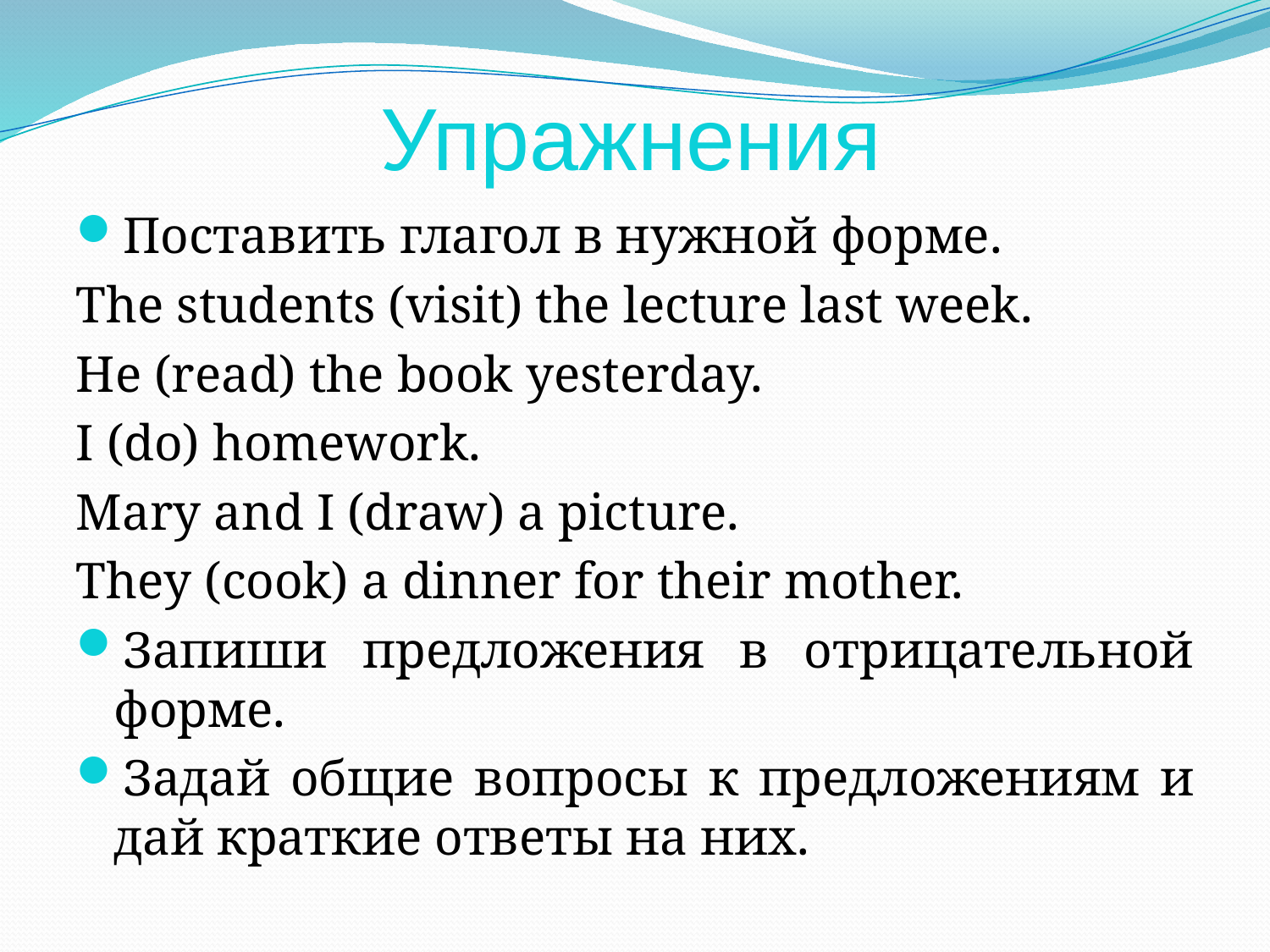

# Упражнения
Поставить глагол в нужной форме.
The students (visit) the lecture last week.
He (read) the book yesterday.
I (do) homework.
Mary and I (draw) a picture.
They (cook) a dinner for their mother.
Запиши предложения в отрицательной форме.
Задай общие вопросы к предложениям и дай краткие ответы на них.